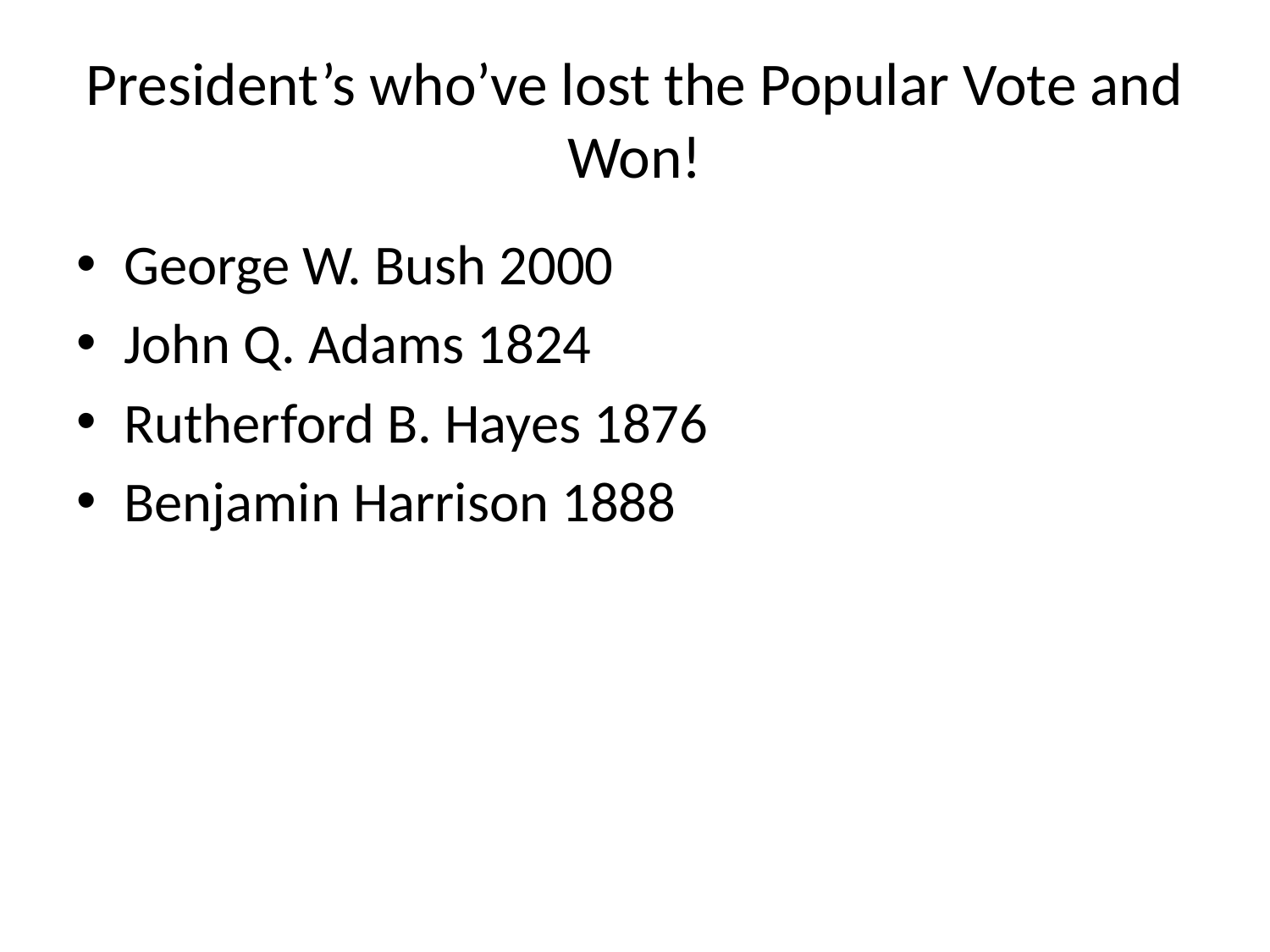

# President’s who’ve lost the Popular Vote and Won!
George W. Bush 2000
John Q. Adams 1824
Rutherford B. Hayes 1876
Benjamin Harrison 1888